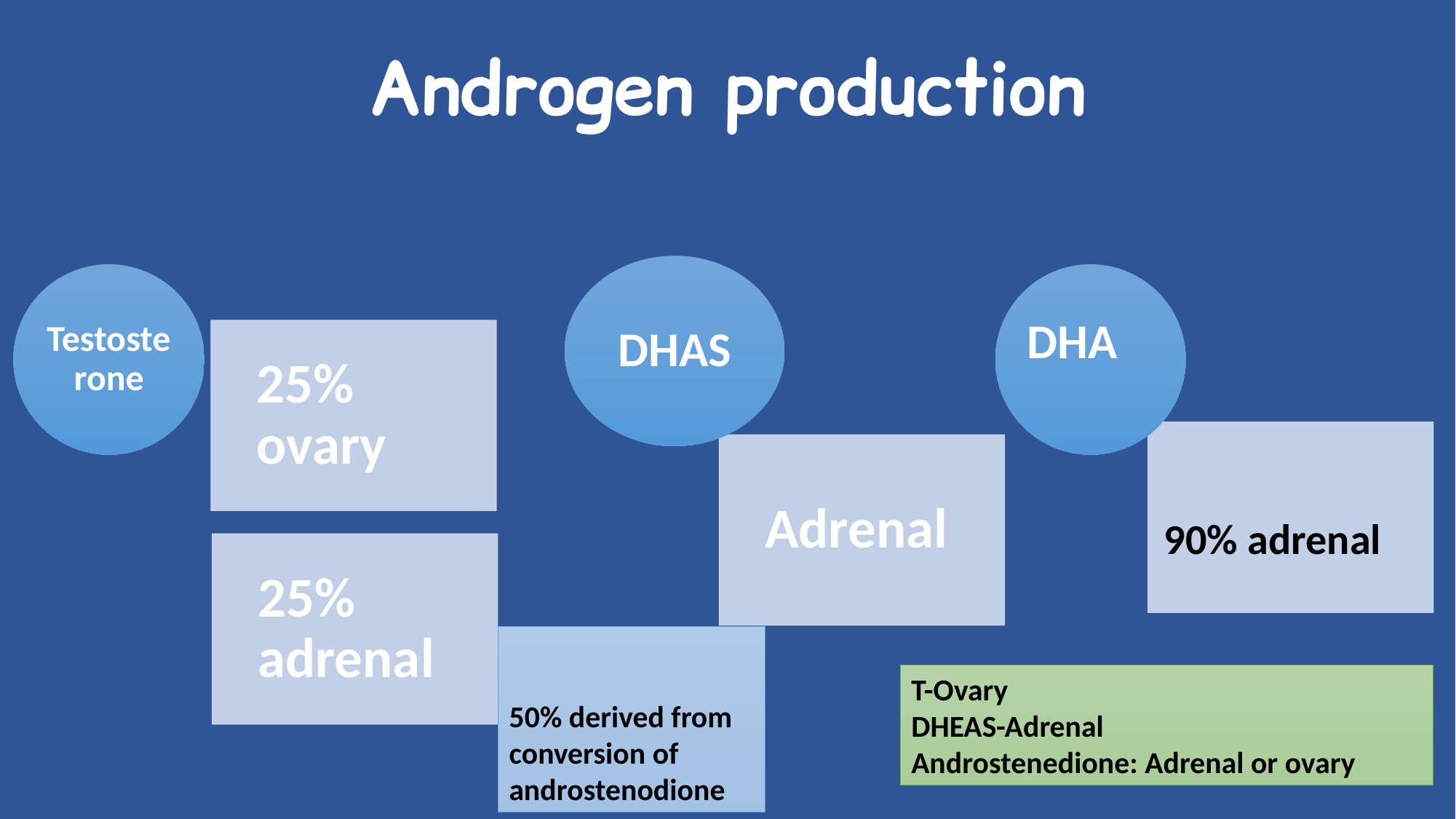

# Androgen production
25% ovary
25% adrenal
Testosterone
Adrenal
DHAS

DHA

90% adrenal

50% derived from conversion of androstenodione
T-Ovary
DHEAS-Adrenal
Androstenedione: Adrenal or ovary